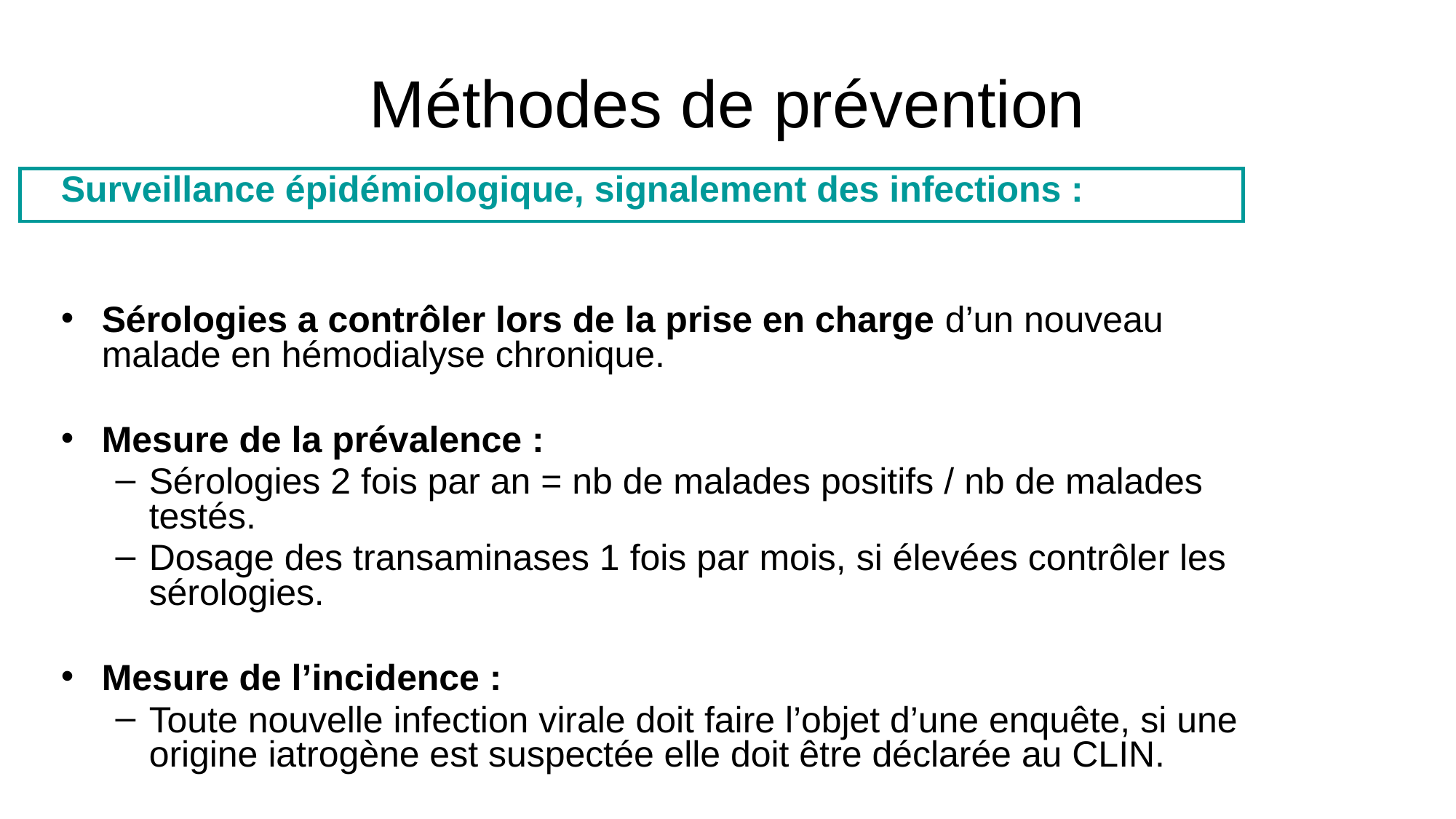

Méthodes de prévention

Surveillance épidémiologique, signalement des infections :

Sérologies a contrôler lors de la prise en charge d’un nouveau malade en hémodialyse chronique.

Mesure de la prévalence :
Sérologies 2 fois par an = nb de malades positifs / nb de malades testés.
Dosage des transaminases 1 fois par mois, si élevées contrôler les sérologies.

Mesure de l’incidence :
Toute nouvelle infection virale doit faire l’objet d’une enquête, si une origine iatrogène est suspectée elle doit être déclarée au CLIN.